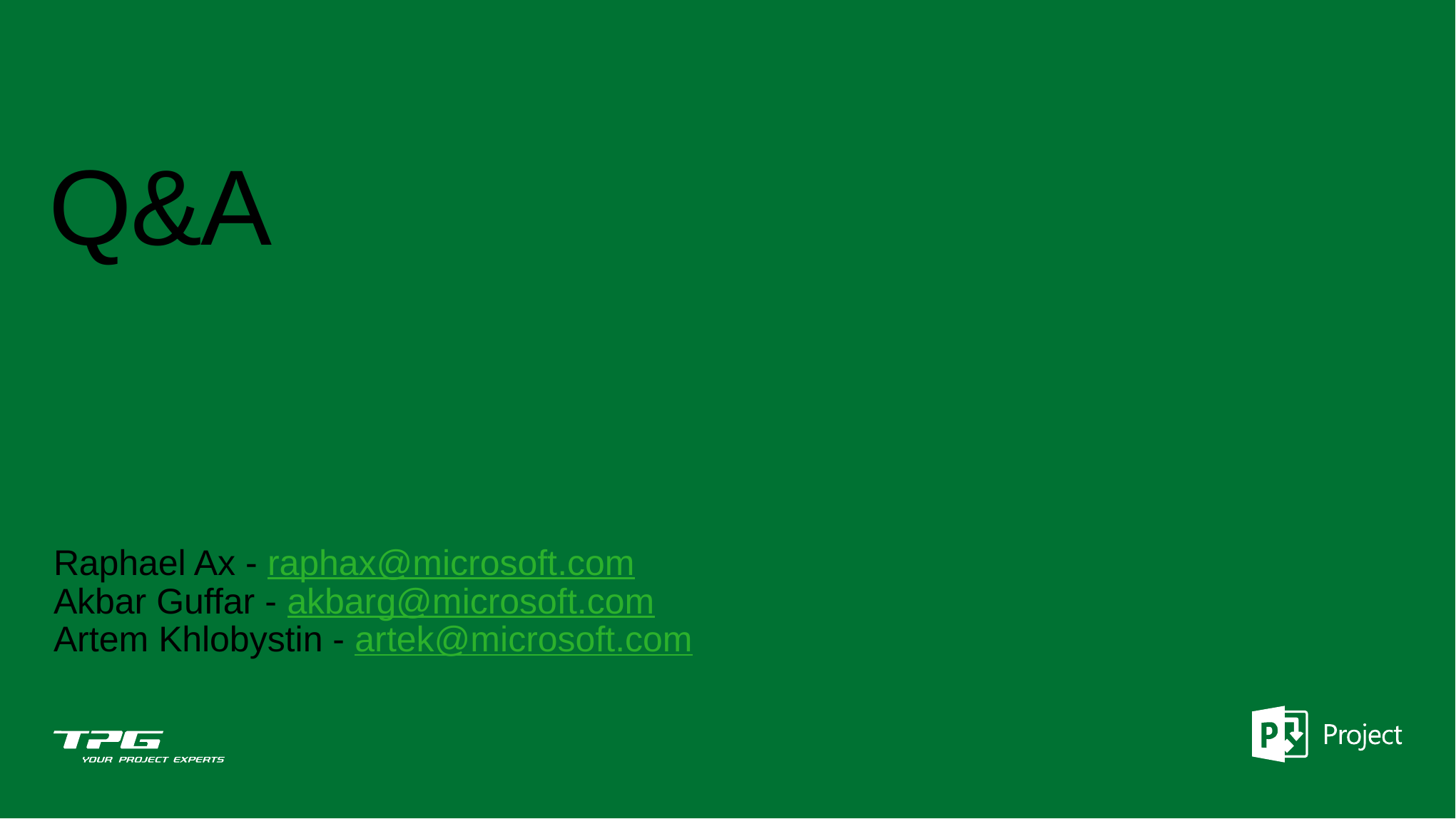

# Q&A
Raphael Ax - raphax@microsoft.com
Akbar Guffar - akbarg@microsoft.com
Artem Khlobystin - artek@microsoft.com